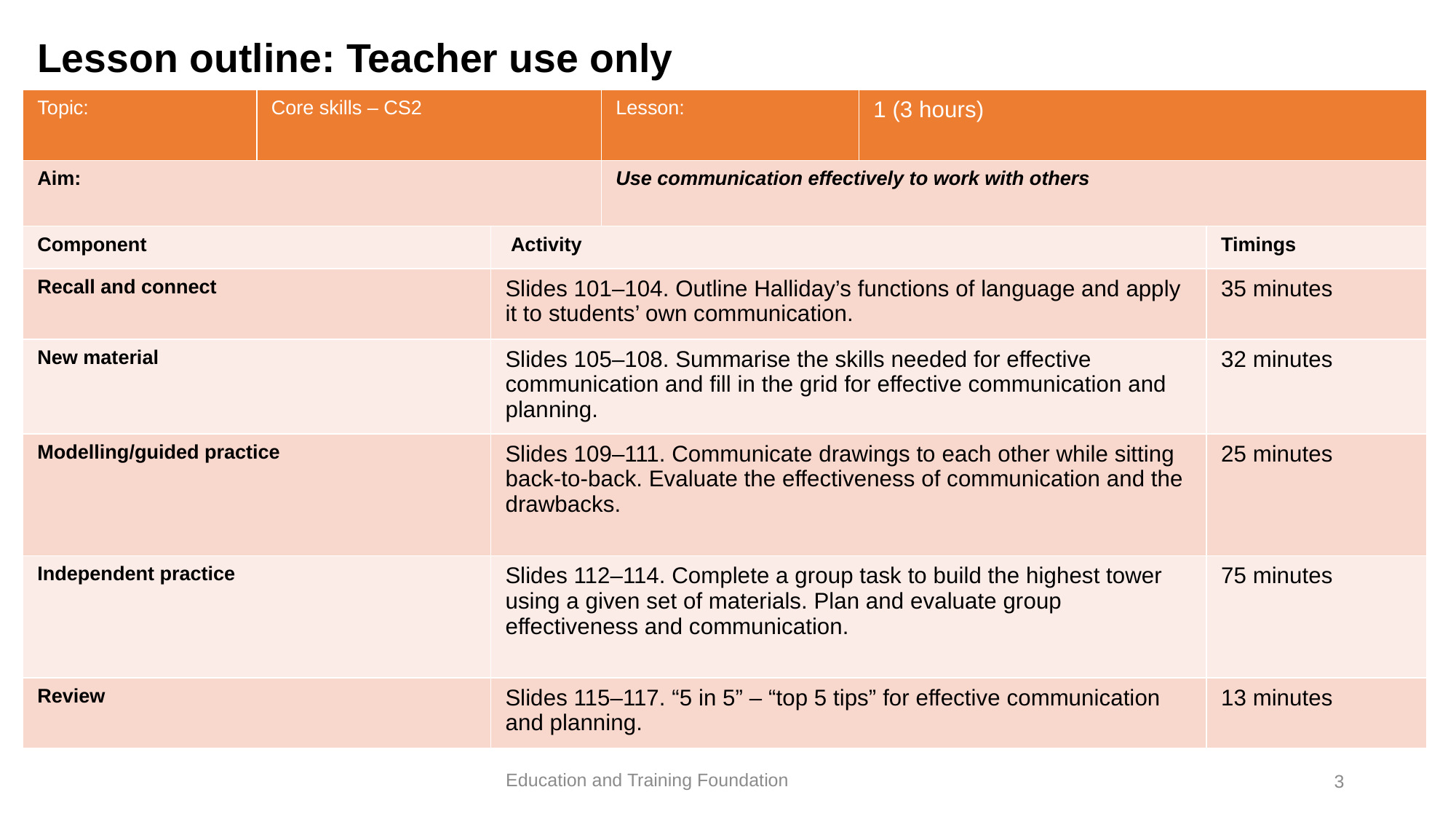

# Lesson outline: Teacher use only

| Topic: | Core skills – CS2 |  | Lesson: | 1 (3 hours) |  |
| --- | --- | --- | --- | --- | --- |
| Aim: |  |  | Use communication effectively to work with others |  |  |
| Component |  | Activity |  |  | Timings |
| Recall and connect |  | Slides 101–104. Outline Halliday’s functions of language and apply it to students’ own communication. |  |  | 35 minutes |
| New material |  | Slides 105–108. Summarise the skills needed for effective communication and fill in the grid for effective communication and planning. |  |  | 32 minutes |
| Modelling/guided practice |  | Slides 109–111. Communicate drawings to each other while sitting back-to-back. Evaluate the effectiveness of communication and the drawbacks. |  |  | 25 minutes |
| Independent practice |  | Slides 112–114. Complete a group task to build the highest tower using a given set of materials. Plan and evaluate group effectiveness and communication. |  |  | 75 minutes |
| Review |  | Slides 115–117. “5 in 5” – “top 5 tips” for effective communication and planning. |  |  | 13 minutes |
Education and Training Foundation
3